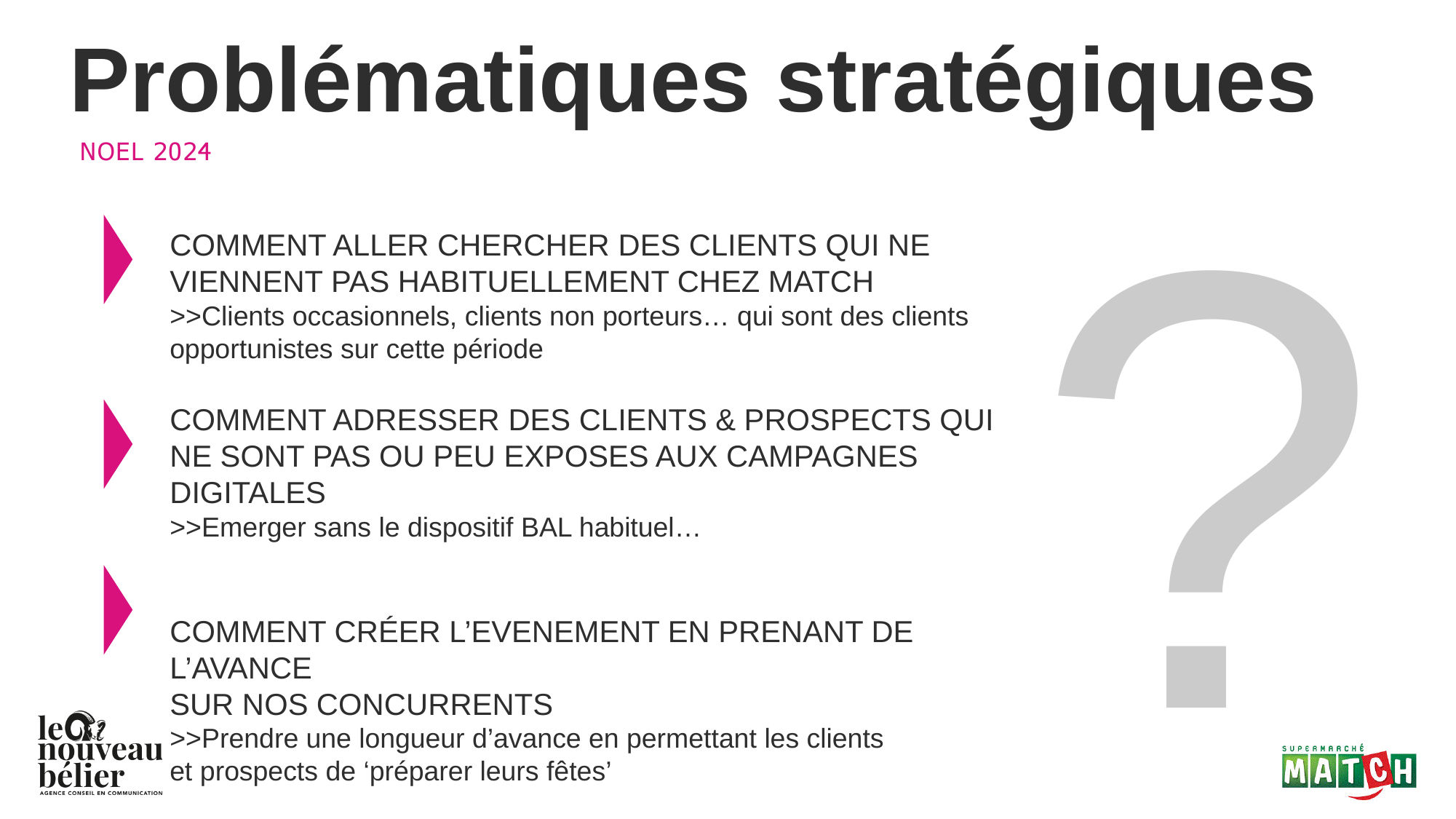

Problématiques stratégiques
?
NOEL 2024
# COMMENT ALLER CHERCHER DES CLIENTS QUI NE VIENNENT PAS HABITUELLEMENT CHEZ MATCH >>Clients occasionnels, clients non porteurs… qui sont des clients opportunistes sur cette période COMMENT ADRESSER DES CLIENTS & PROSPECTS QUI NE SONT PAS OU PEU EXPOSES AUX CAMPAGNES DIGITALES >>Emerger sans le dispositif BAL habituel… COMMENT CRÉER L’EVENEMENT EN PRENANT DE L’AVANCE SUR NOS CONCURRENTS >>Prendre une longueur d’avance en permettant les clients et prospects de ‘préparer leurs fêtes’